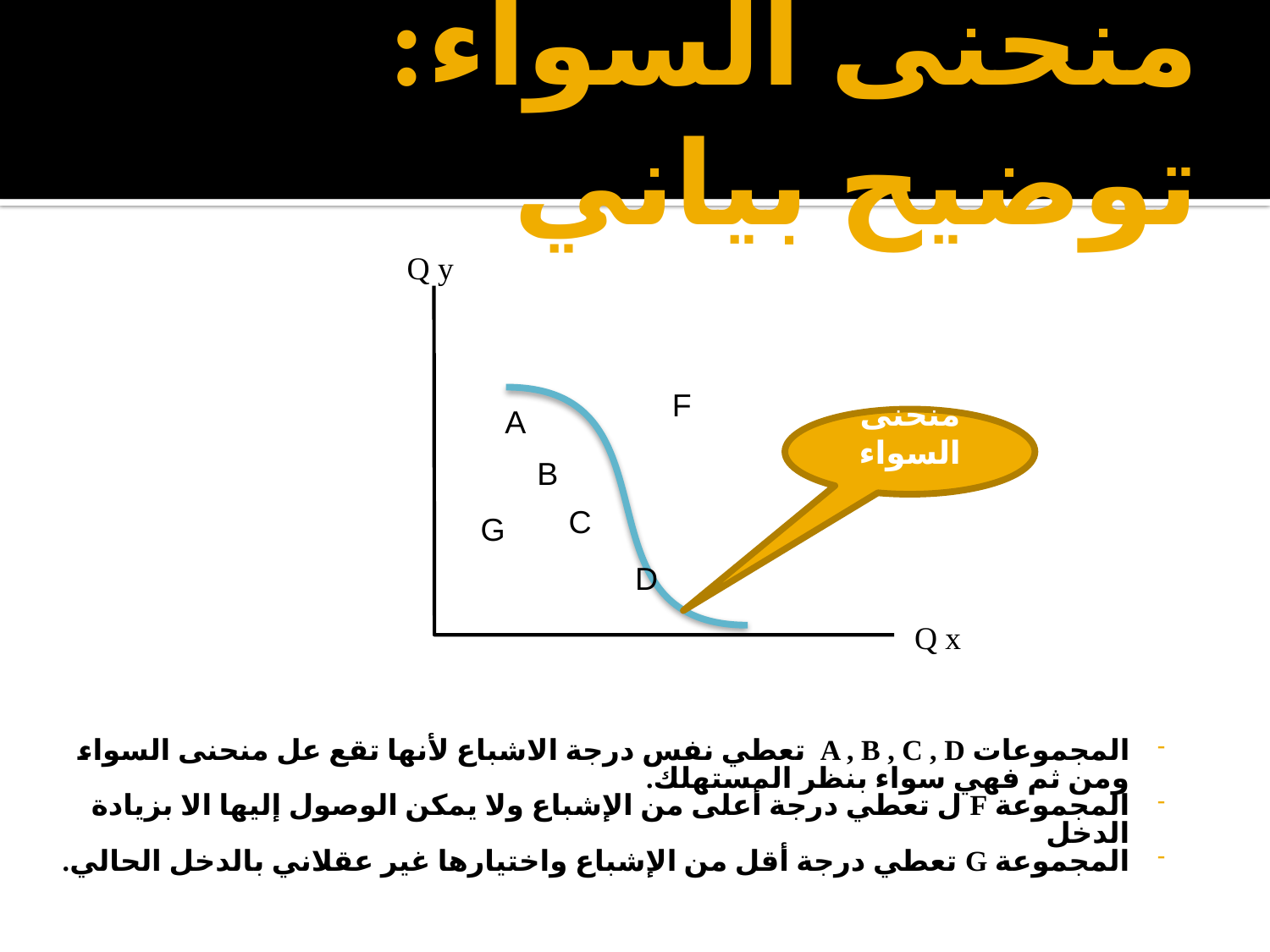

# منحنى السواء: توضيح بياني

Q y

F
B
C
G
D
Q x
6
5
A
منحنى السواء

4
3
2
1
1
2
3
4
5
6
المجموعات A , B , C , D  تعطي نفس درجة الاشباع لأنها تقع عل منحنى السواء ومن ثم فهي سواء بنظر المستهلك.
المجموعة F ل تعطي درجة أعلى من الإشباع ولا يمكن الوصول إليها الا بزيادة الدخل
المجموعة G تعطي درجة أقل من الإشباع واختيارها غير عقلاني بالدخل الحالي.